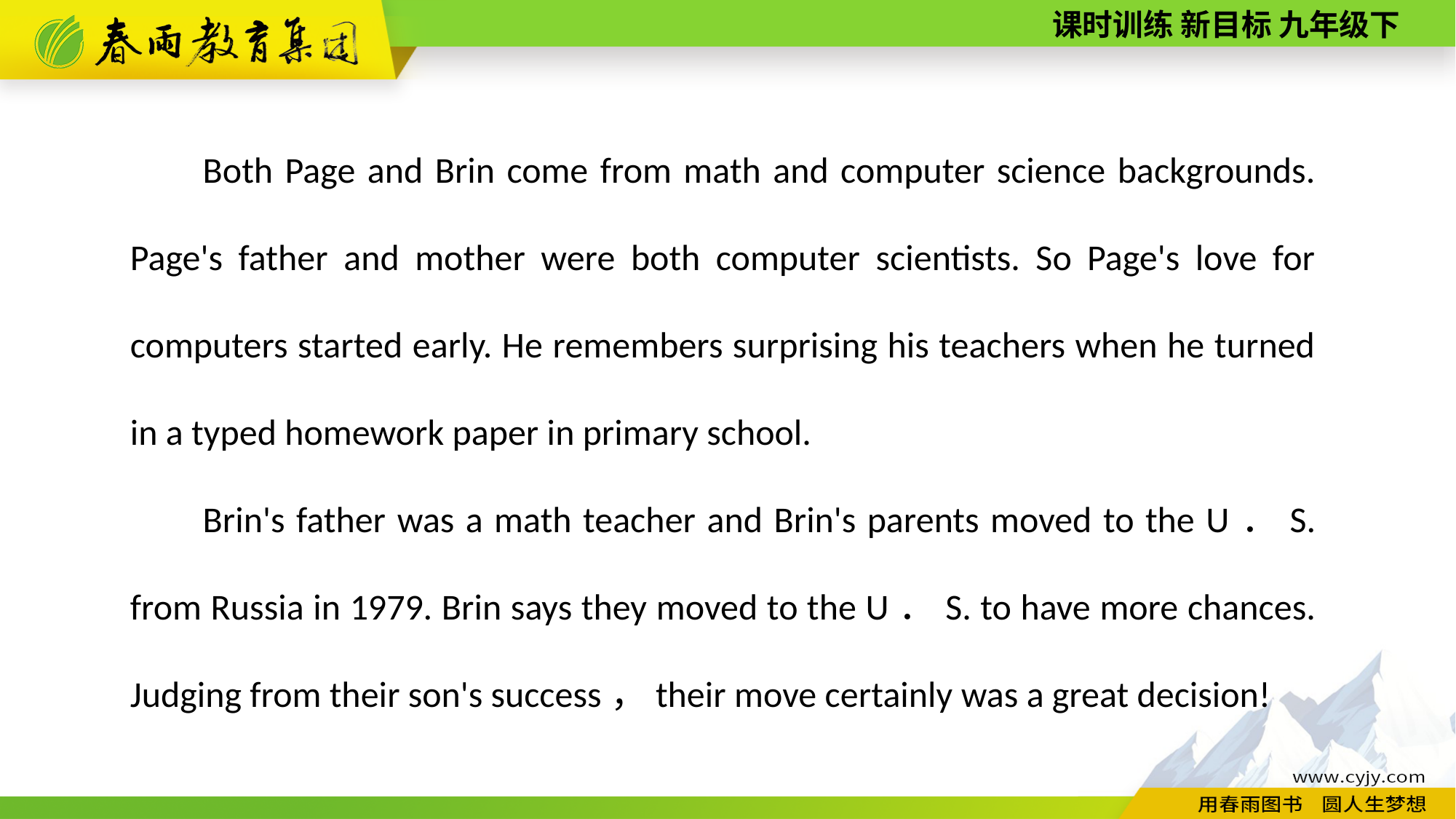

Both Page and Brin come from math and computer science backgrounds. Page's father and mother were both computer scientists. So Page's love for computers started early. He remembers surprising his teachers when he turned in a typed homework paper in primary school.
Brin's father was a math teacher and Brin's parents moved to the U．S. from Russia in 1979. Brin says they moved to the U．S. to have more chances. Judging from their son's success，their move certainly was a great decision!